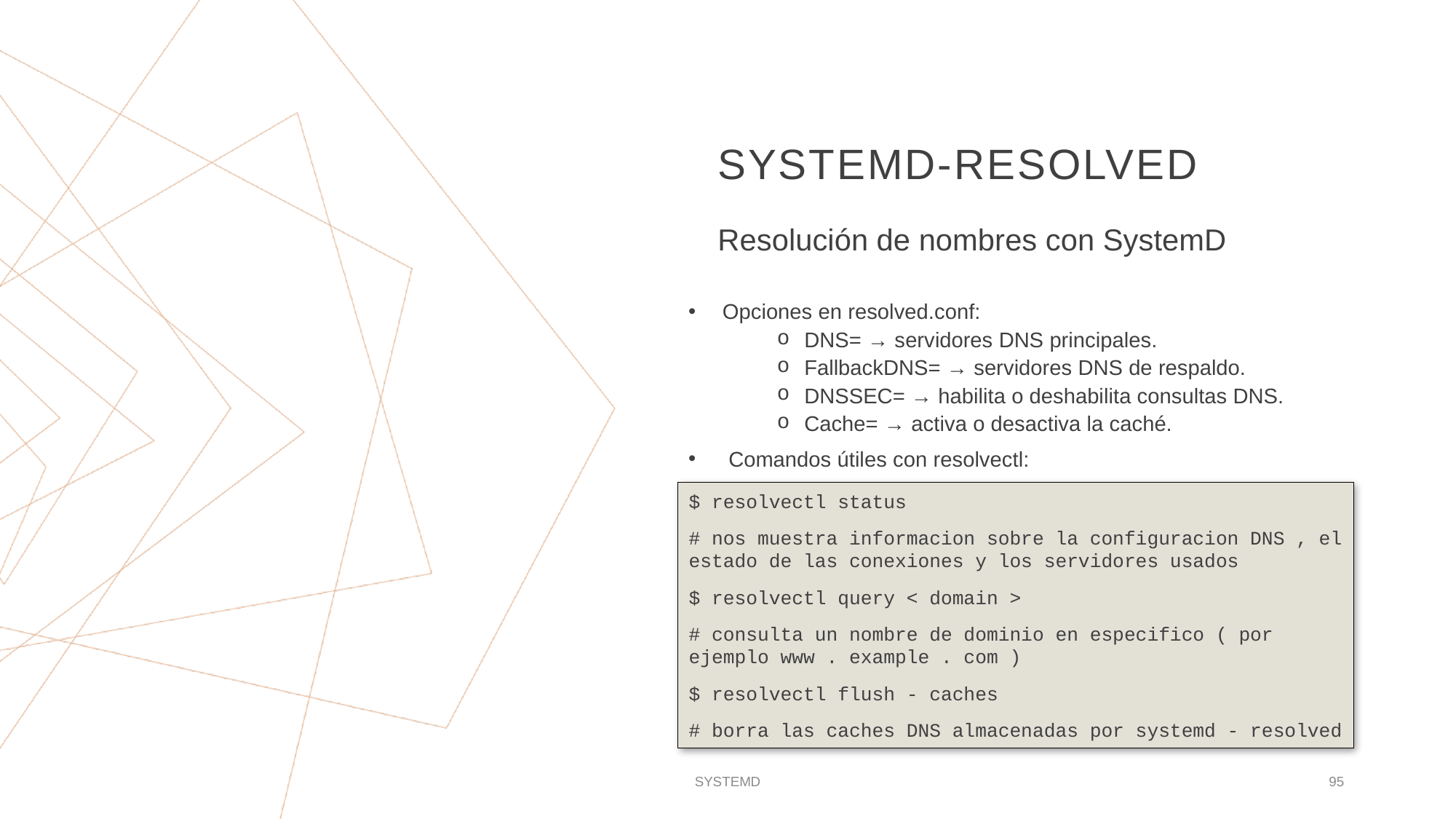

# Systemd-resolved
Resolución de nombres con SystemD

Opciones en resolved.conf:
DNS= → servidores DNS principales.
FallbackDNS= → servidores DNS de respaldo.
DNSSEC= → habilita o deshabilita consultas DNS.
Cache= → activa o desactiva la caché.
 Comandos útiles con resolvectl:

$ resolvectl status
# nos muestra informacion sobre la configuracion DNS , el estado de las conexiones y los servidores usados
$ resolvectl query < domain >
# consulta un nombre de dominio en especifico ( por ejemplo www . example . com )
$ resolvectl flush - caches
# borra las caches DNS almacenadas por systemd - resolved
SYSTEMD
95